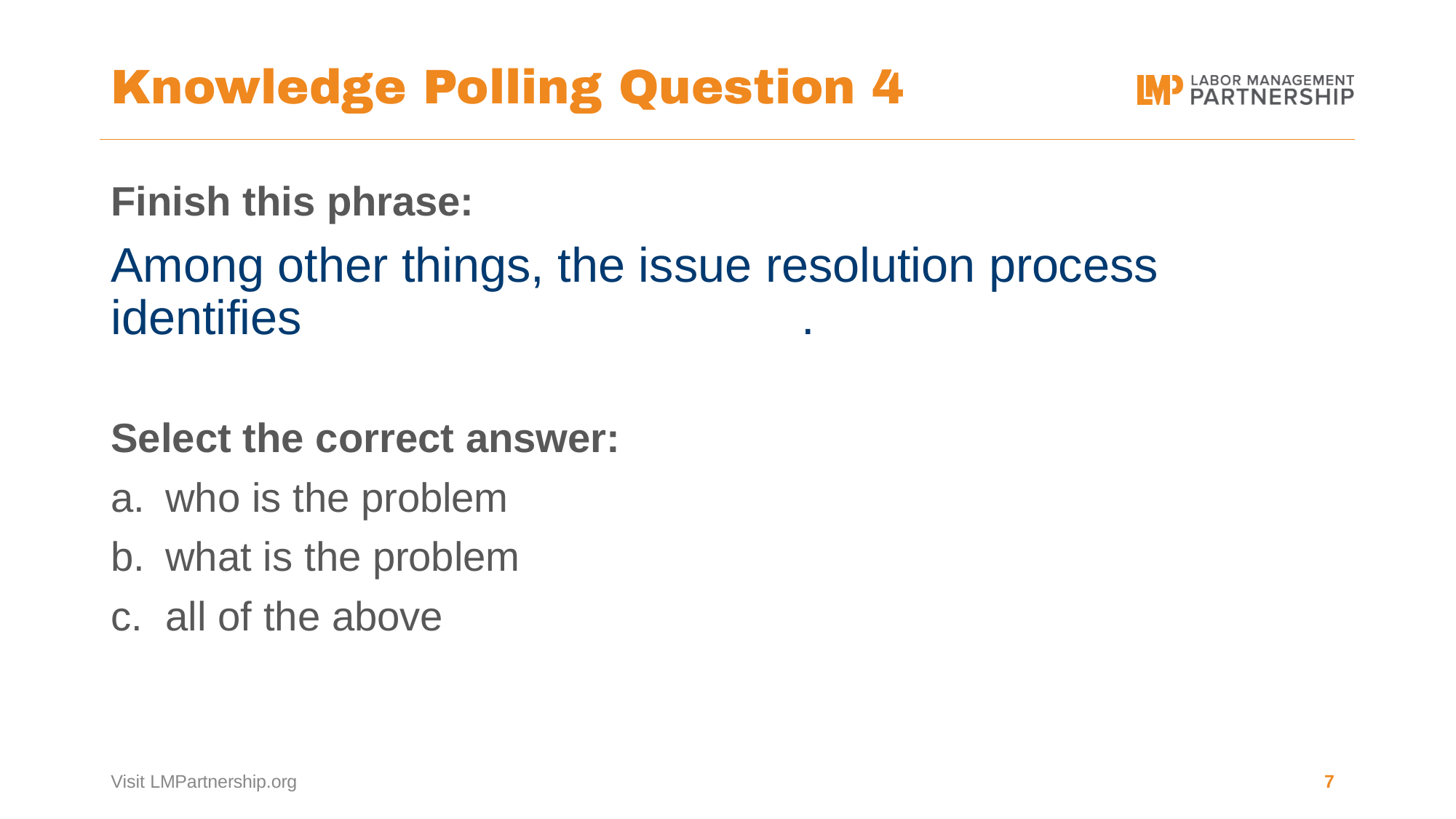

# Knowledge Polling Question 4
Finish this phrase:
Among other things, the issue resolution process identifies 	.

Select the correct answer:
who is the problem
what is the problem
all of the above
Visit LMPartnership.org
7